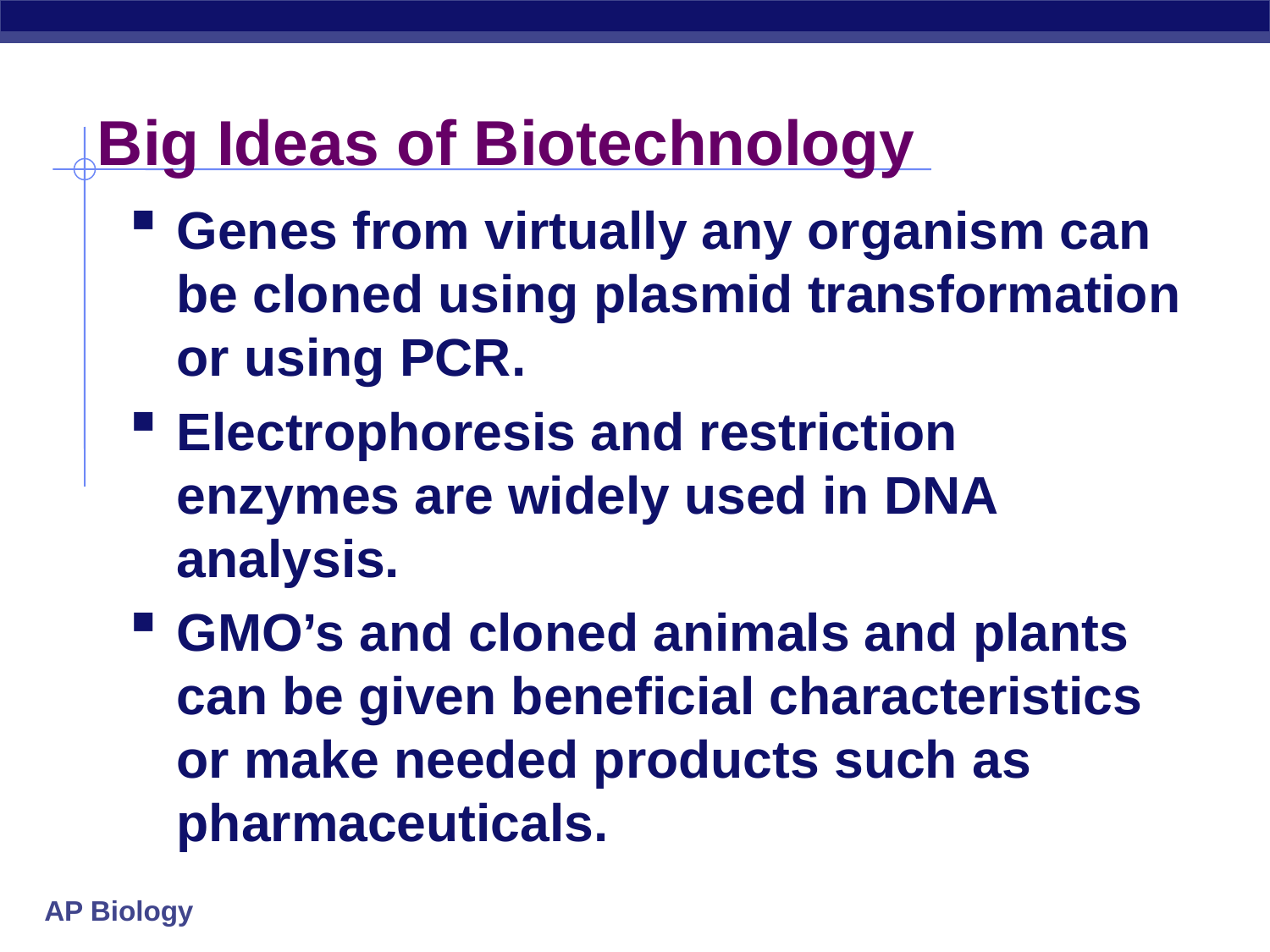

# Big Ideas of Biotechnology
Genes from virtually any organism can be cloned using plasmid transformation or using PCR.
Electrophoresis and restriction enzymes are widely used in DNA analysis.
GMO’s and cloned animals and plants can be given beneficial characteristics or make needed products such as pharmaceuticals.